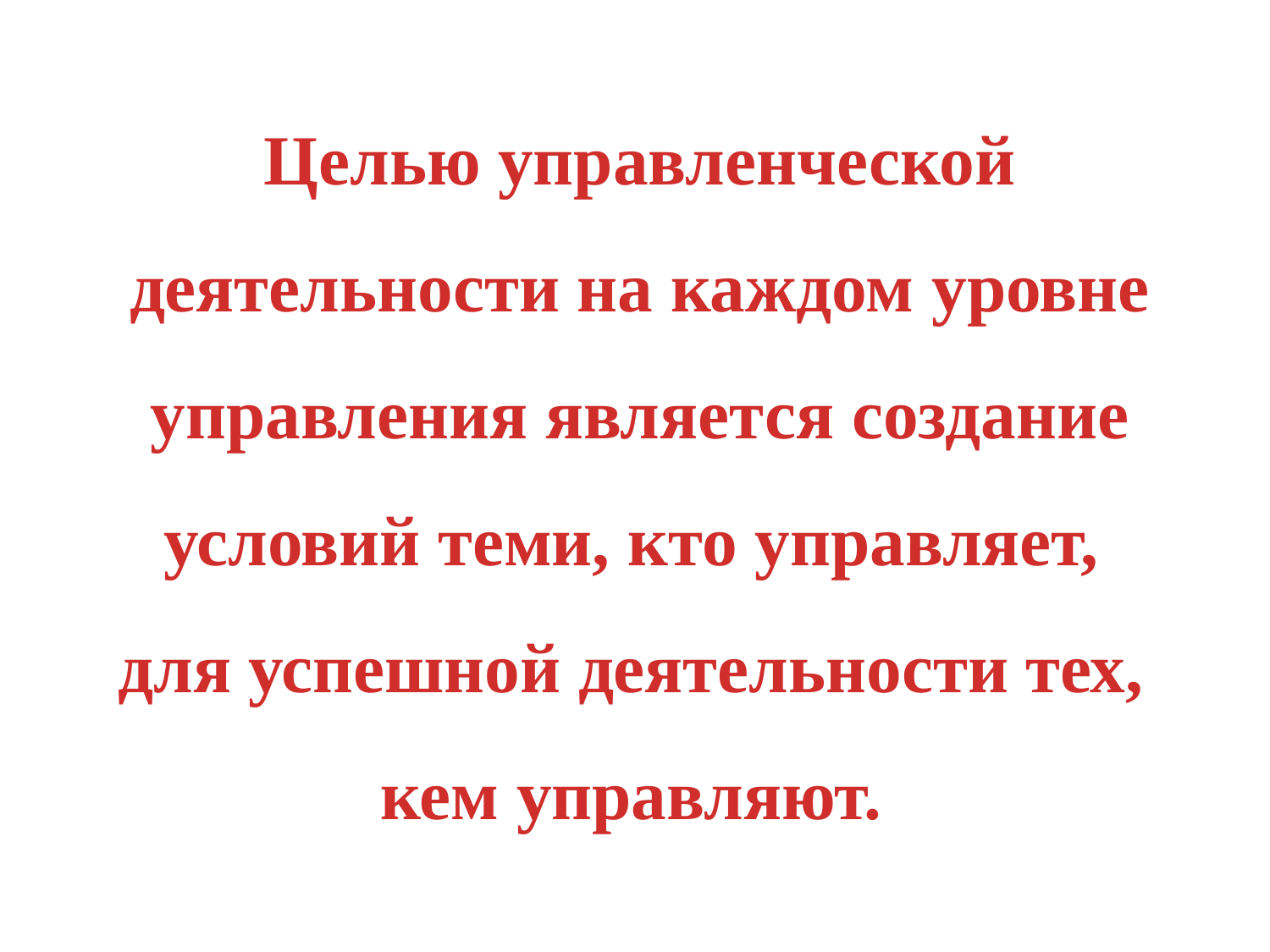

Целью управленческой деятельности на каждом уровне управления является создание условий теми, кто управляет,
для успешной деятельности тех,
кем управляют.